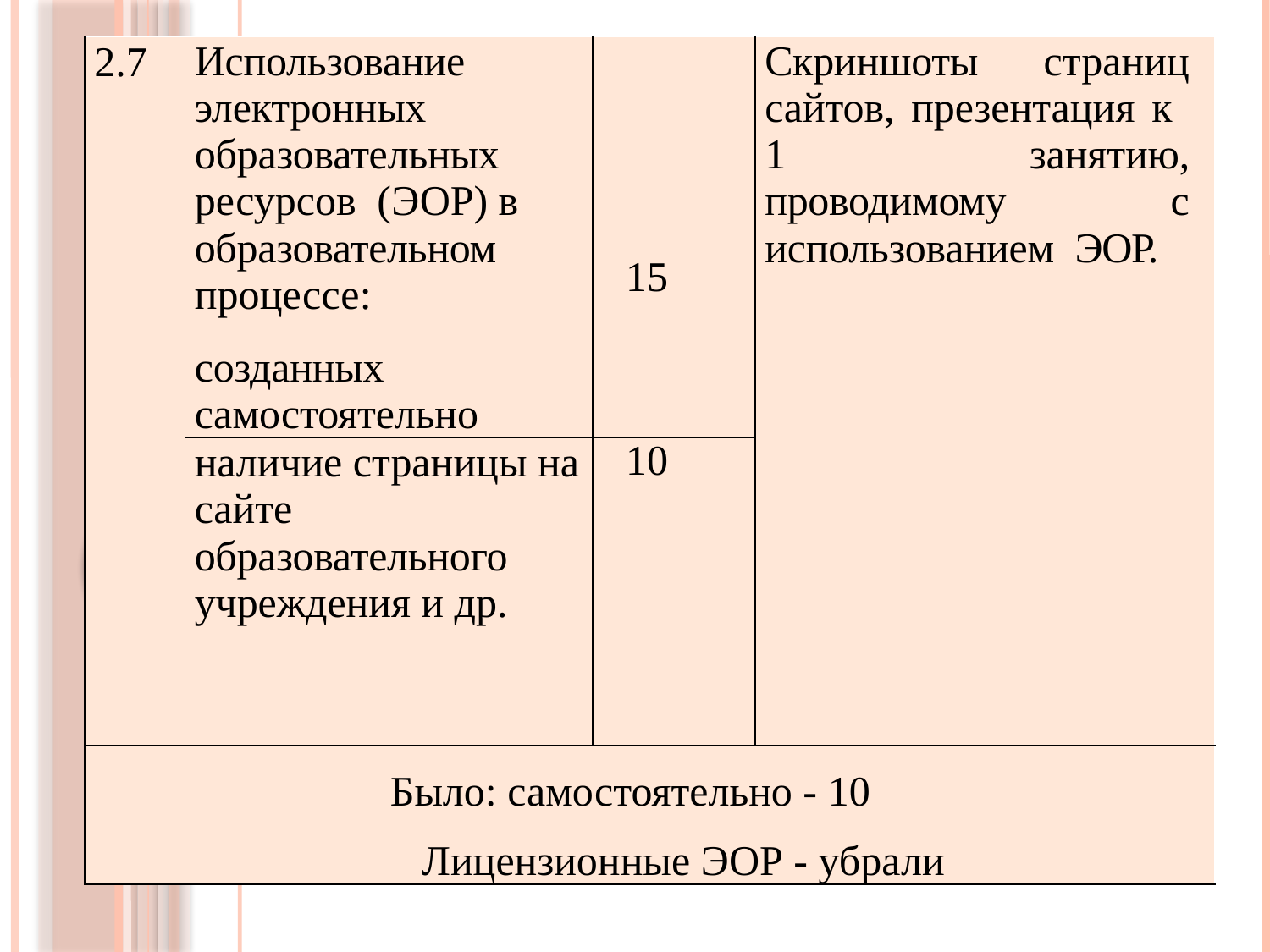

| 2.7 | Использование электронных образовательных ресурсов (ЭОР) в образовательном процессе: созданных самостоятельно | 15 | Скриншоты страниц сайтов, презентация к 1 занятию, проводимому с использованием ЭОР. |
| --- | --- | --- | --- |
|  | наличие страницы на сайте образовательного учреждения и др. | 10 |  |
|  |  |  |  |
|  | Было: самостоятельно - 10 Лицензионные ЭОР - убрали |  |  |
#